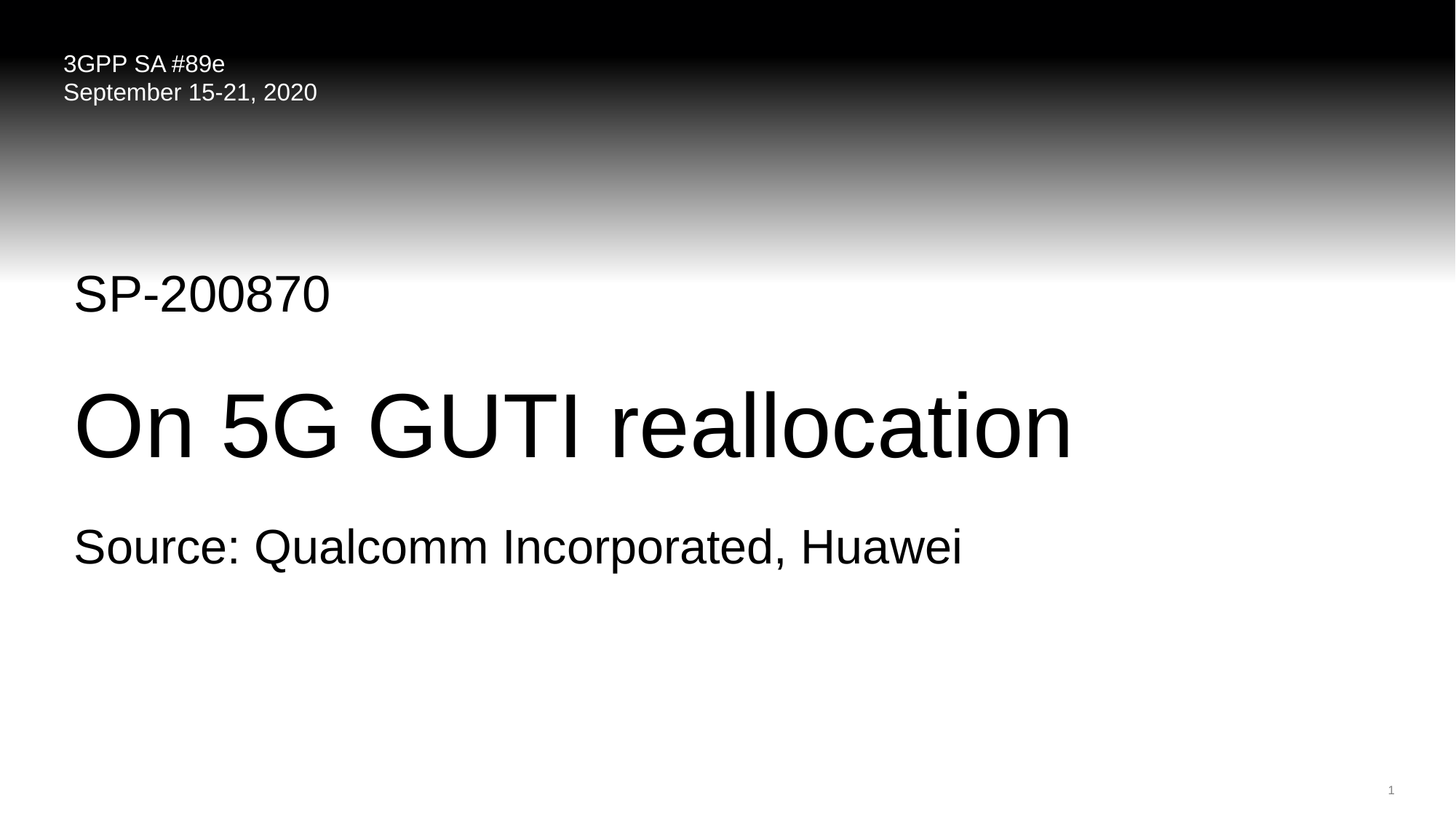

3GPP SA #89e
September 15-21, 2020
SP-200870
On 5G GUTI reallocation

Source: Qualcomm Incorporated, Huawei